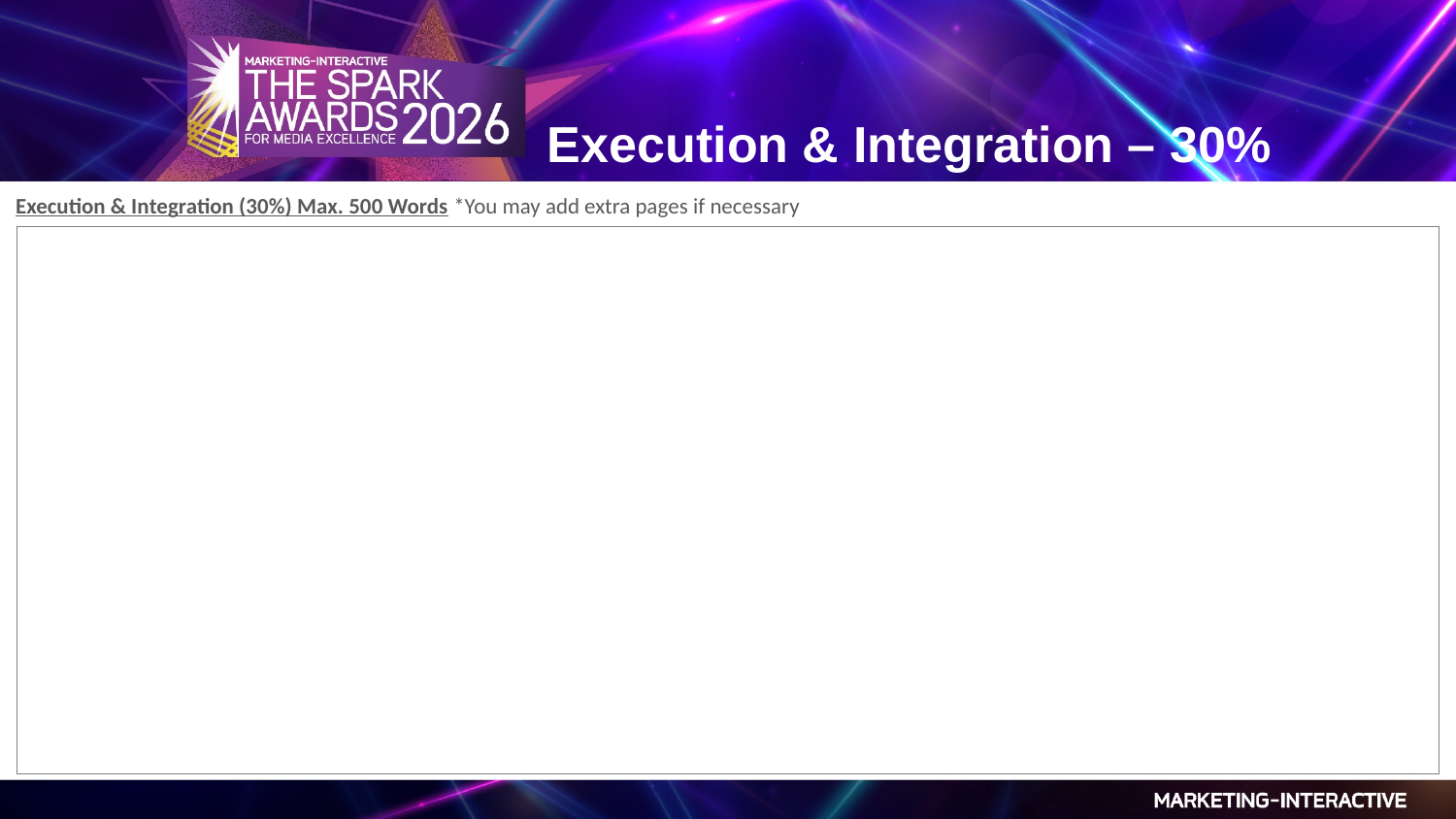

Execution & Integration – 30%
Execution & Integration (30%) Max. 500 Words *You may add extra pages if necessary
|  |
| --- |